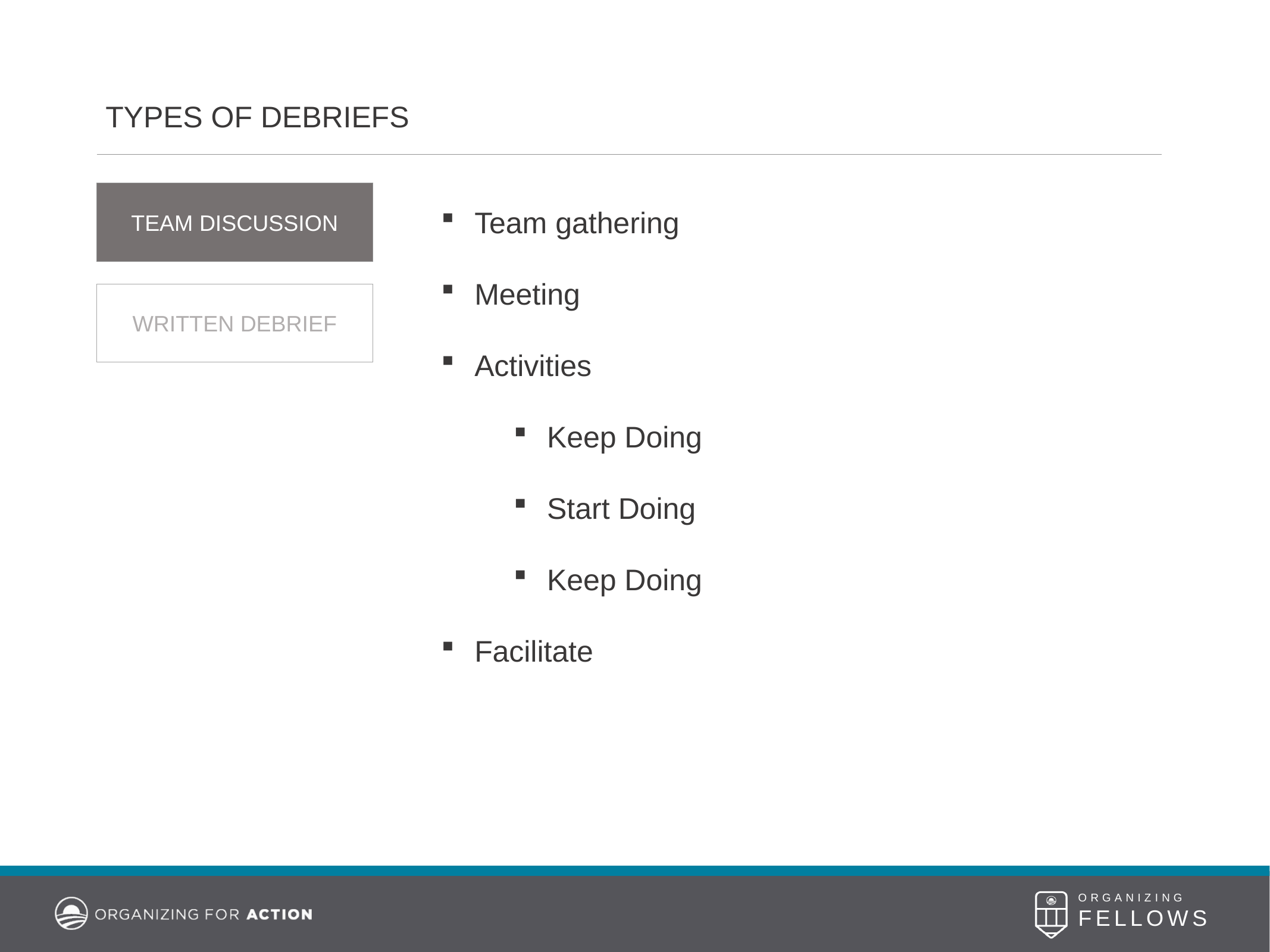

TYPES OF DEBRIEFS
TEAM DISCUSSION
Team gathering

Meeting

Activities

Keep Doing

Start Doing

Keep Doing

Facilitate
WRITTEN DEBRIEF